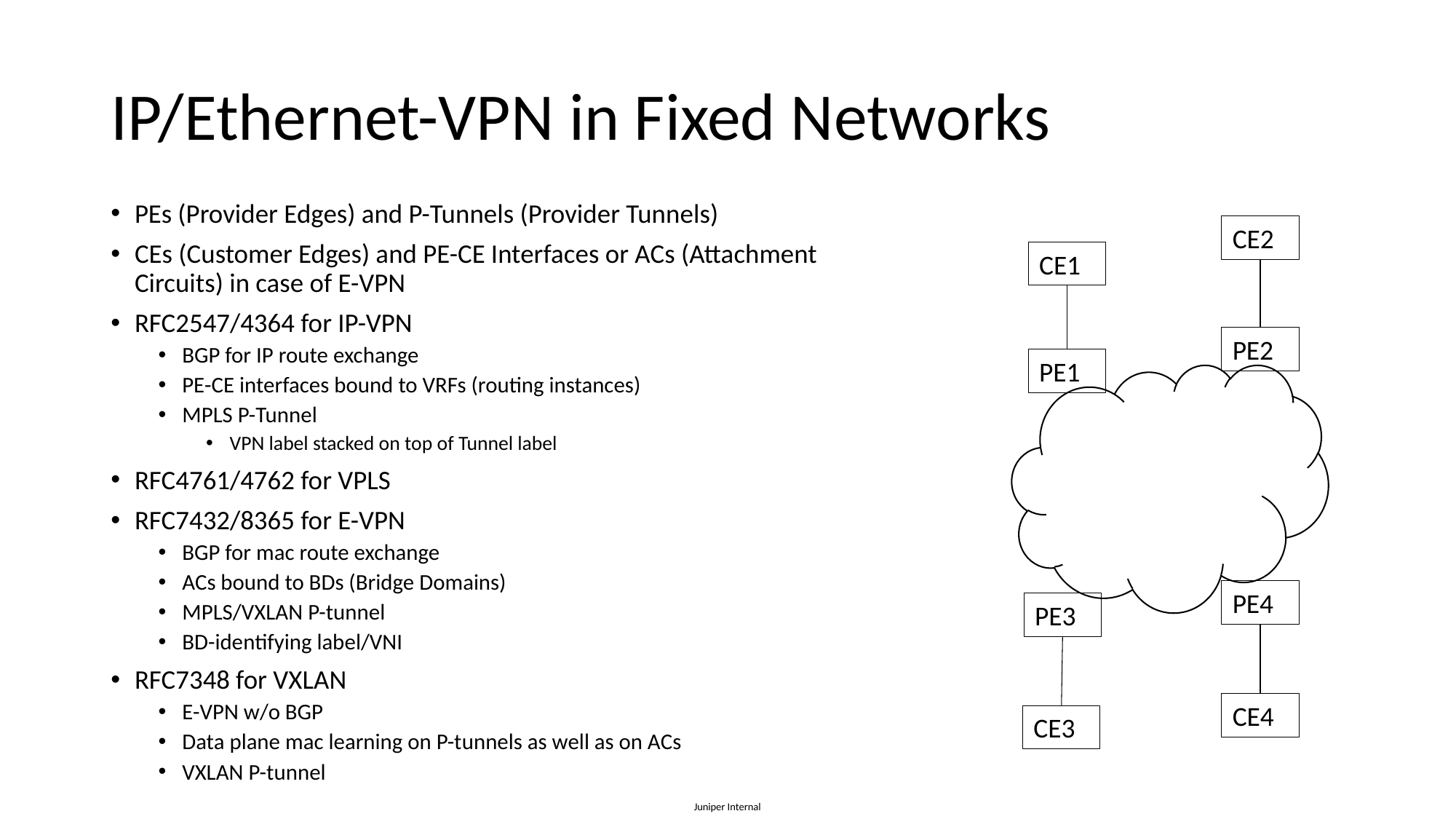

# IP/Ethernet-VPN in Fixed Networks
PEs (Provider Edges) and P-Tunnels (Provider Tunnels)
CEs (Customer Edges) and PE-CE Interfaces or ACs (Attachment Circuits) in case of E-VPN
RFC2547/4364 for IP-VPN
BGP for IP route exchange
PE-CE interfaces bound to VRFs (routing instances)
MPLS P-Tunnel
VPN label stacked on top of Tunnel label
RFC4761/4762 for VPLS
RFC7432/8365 for E-VPN
BGP for mac route exchange
ACs bound to BDs (Bridge Domains)
MPLS/VXLAN P-tunnel
BD-identifying label/VNI
RFC7348 for VXLAN
E-VPN w/o BGP
Data plane mac learning on P-tunnels as well as on ACs
VXLAN P-tunnel

CE2
CE1
PE2
PE1

PE4
PE3
CE4
CE3